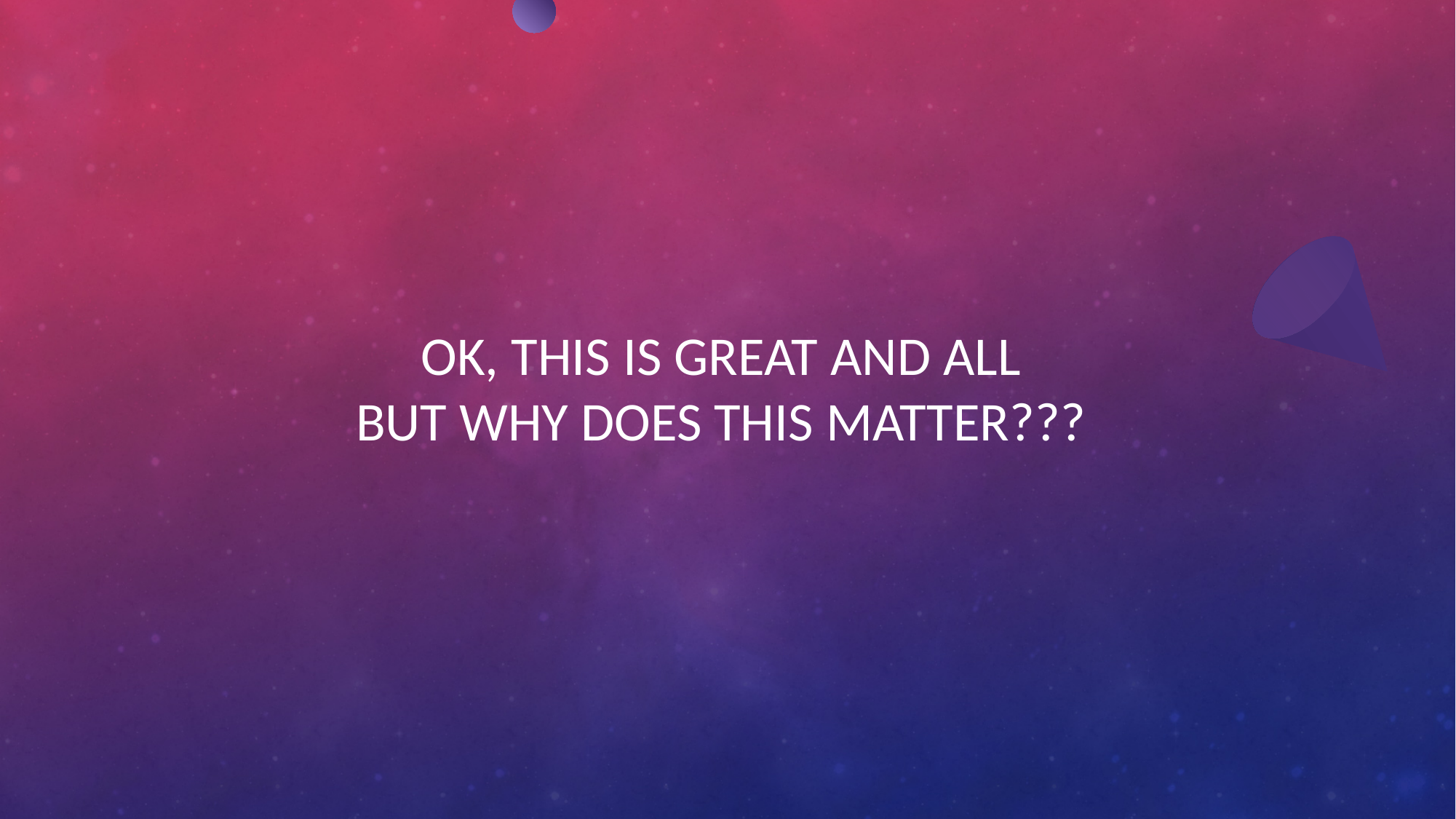

# Ok, this is great and all but why does this matter???